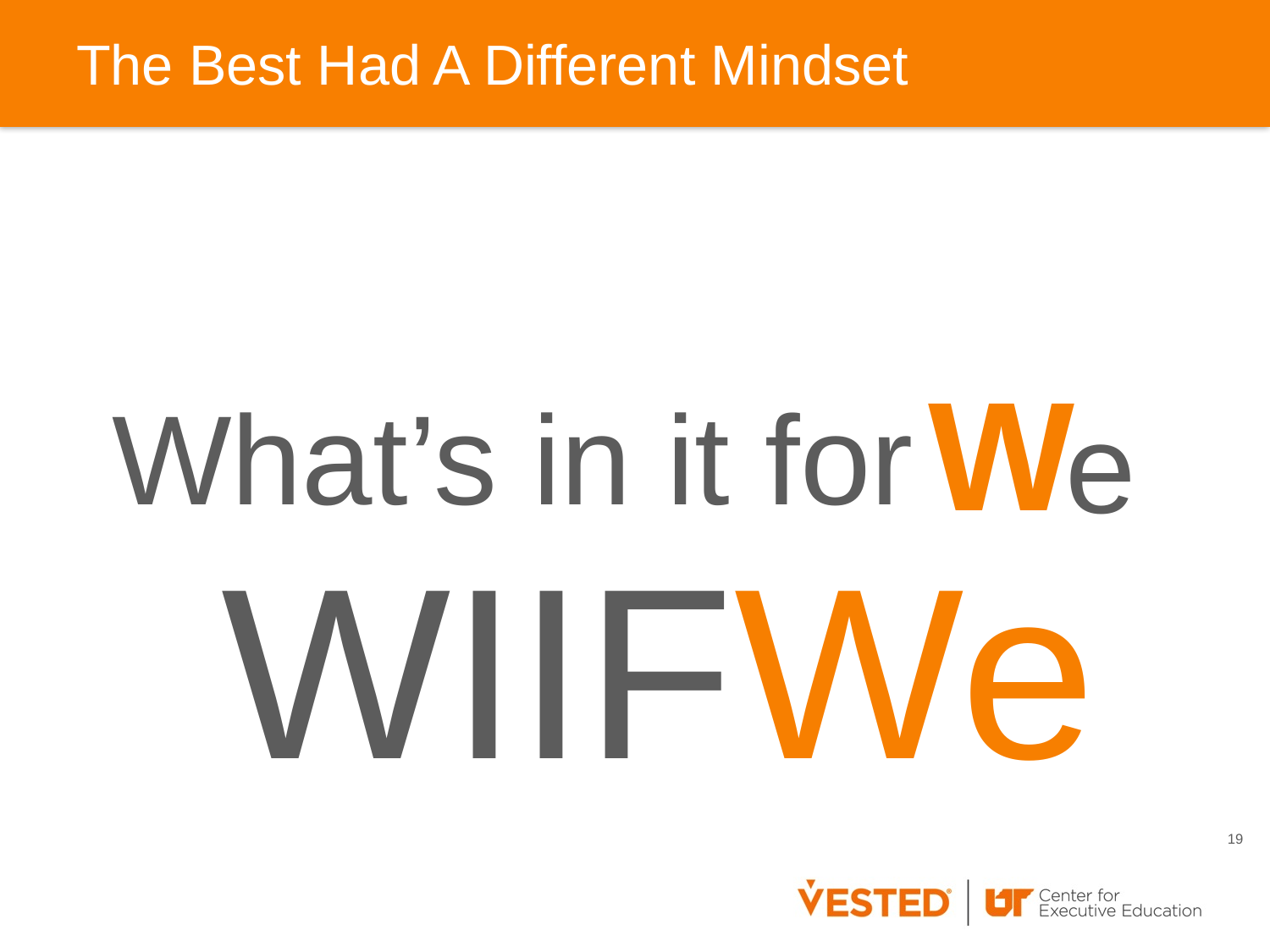

# The Best Had A Different Mindset
W
What’s in it for
e
WIIFWe
19